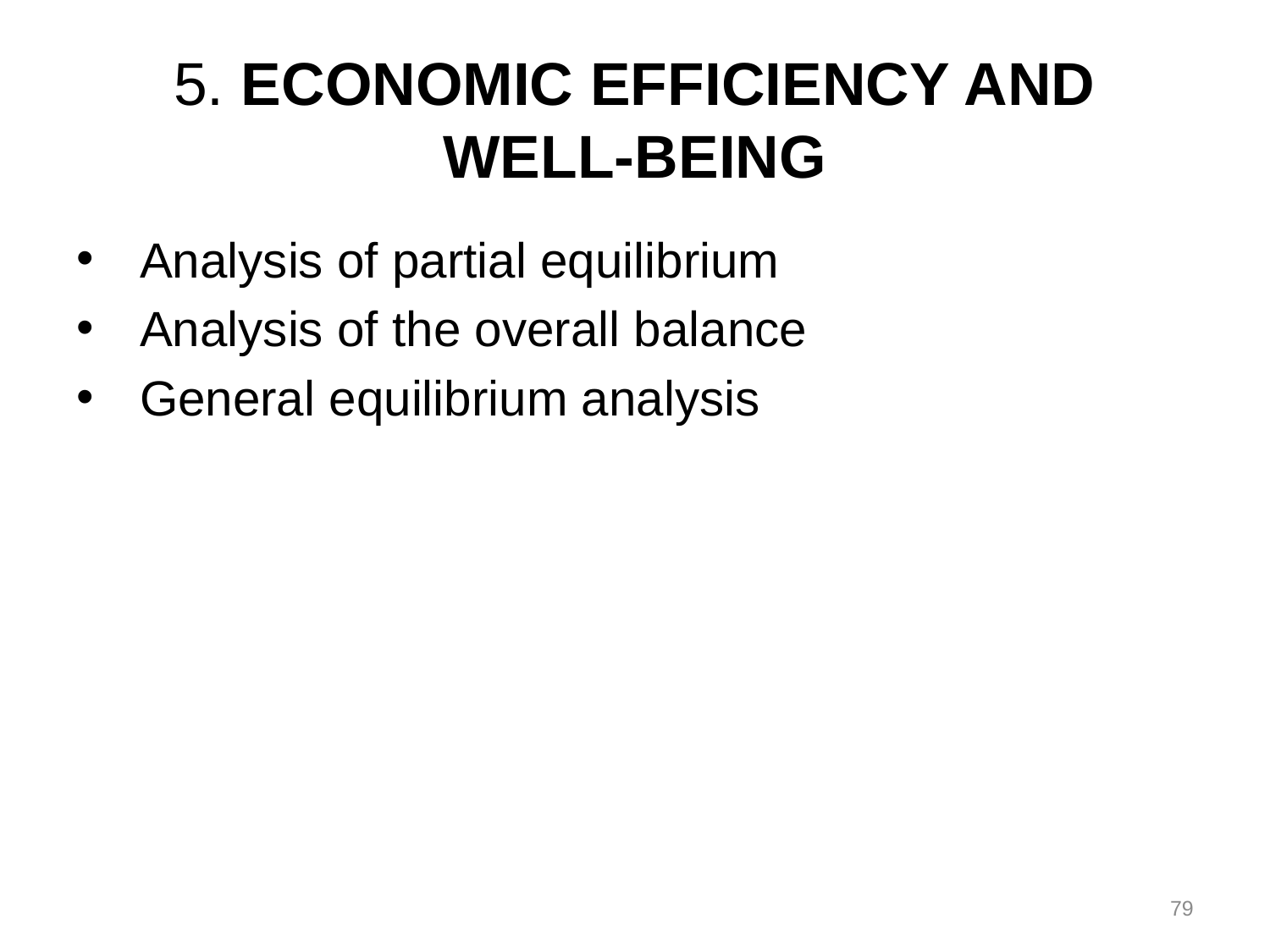

# 5. Economic efficiency and well-being
Analysis of partial equilibrium
Analysis of the overall balance
General equilibrium analysis
79